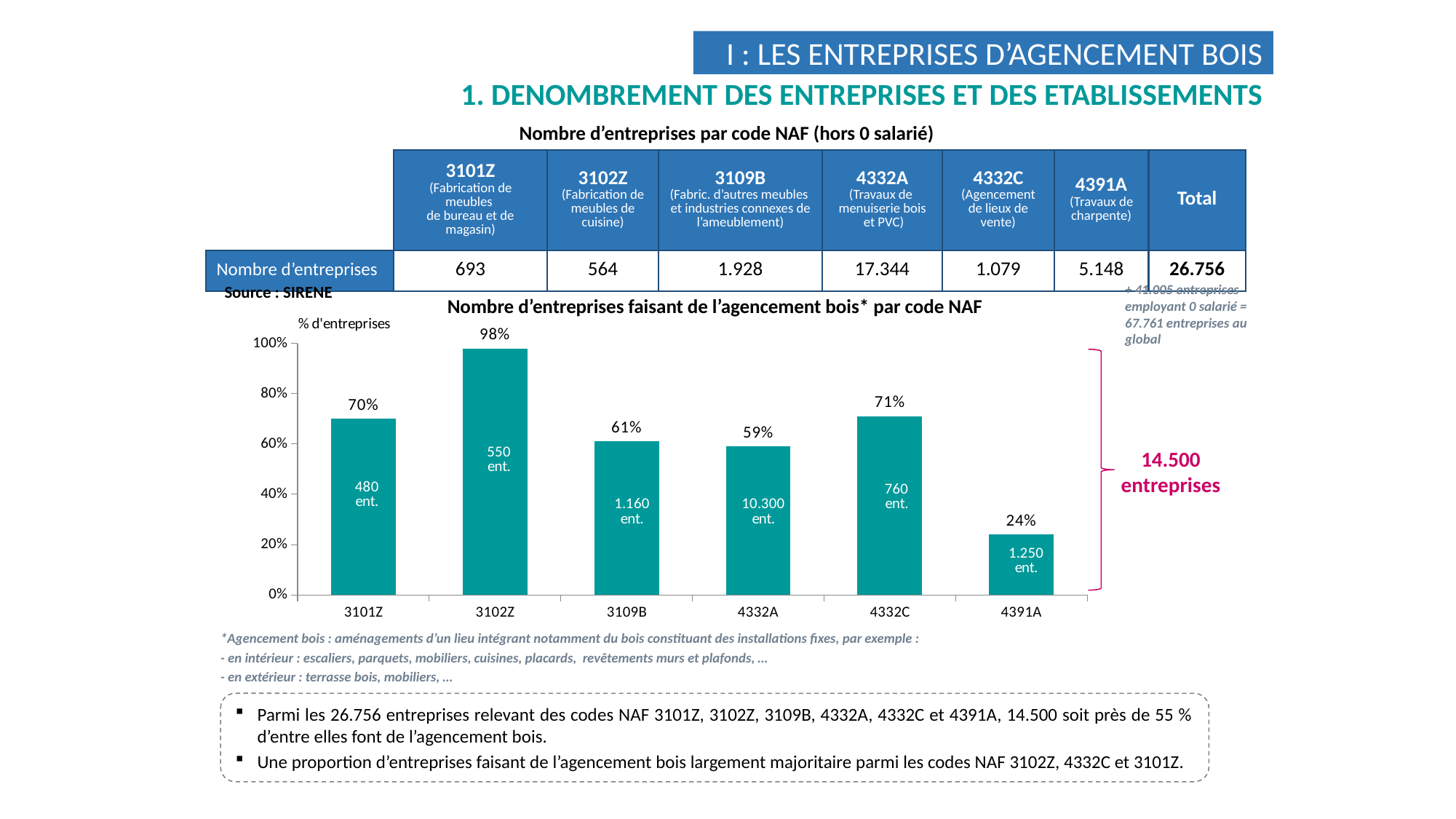

I : LES ENTREPRISES D’AGENCEMENT BOIS
1. DENOMBREMENT DES ENTREPRISES ET DES ETABLISSEMENTS
Nombre d’entreprises par code NAF (hors 0 salarié)
|  | 3101Z (Fabrication de meubles de bureau et de magasin) | 3102Z (Fabrication de meubles de cuisine) | 3109B (Fabric. d’autres meubles et industries connexes de l’ameublement) | 4332A (Travaux de menuiserie bois et PVC) | 4332C (Agencement de lieux de vente) | 4391A (Travaux de charpente) | Total |
| --- | --- | --- | --- | --- | --- | --- | --- |
| Nombre d’entreprises | 693 | 564 | 1.928 | 17.344 | 1.079 | 5.148 | 26.756 |
+ 41.005 entreprises employant 0 salarié = 67.761 entreprises au global
Source : SIRENE

### Chart

| Category |  |
|---|---|
| 3101Z | 0.7000000000000002 |
| 3102Z | 0.98 |
| 3109B | 0.6100000000000002 |
| 4332A | 0.5900000000000001 |
| 4332C | 0.7100000000000002 |
| 4391A | 0.24000000000000005 |
Nombre d’entreprises faisant de l’agencement bois* par code NAF

14.500 entreprises
*Agencement bois : aménagements d’un lieu intégrant notamment du bois constituant des installations fixes, par exemple :
- en intérieur : escaliers, parquets, mobiliers, cuisines, placards,  revêtements murs et plafonds, …
- en extérieur : terrasse bois, mobiliers, …

Parmi les 26.756 entreprises relevant des codes NAF 3101Z, 3102Z, 3109B, 4332A, 4332C et 4391A, 14.500 soit près de 55 % d’entre elles font de l’agencement bois.
Une proportion d’entreprises faisant de l’agencement bois largement majoritaire parmi les codes NAF 3102Z, 4332C et 3101Z.
7/60